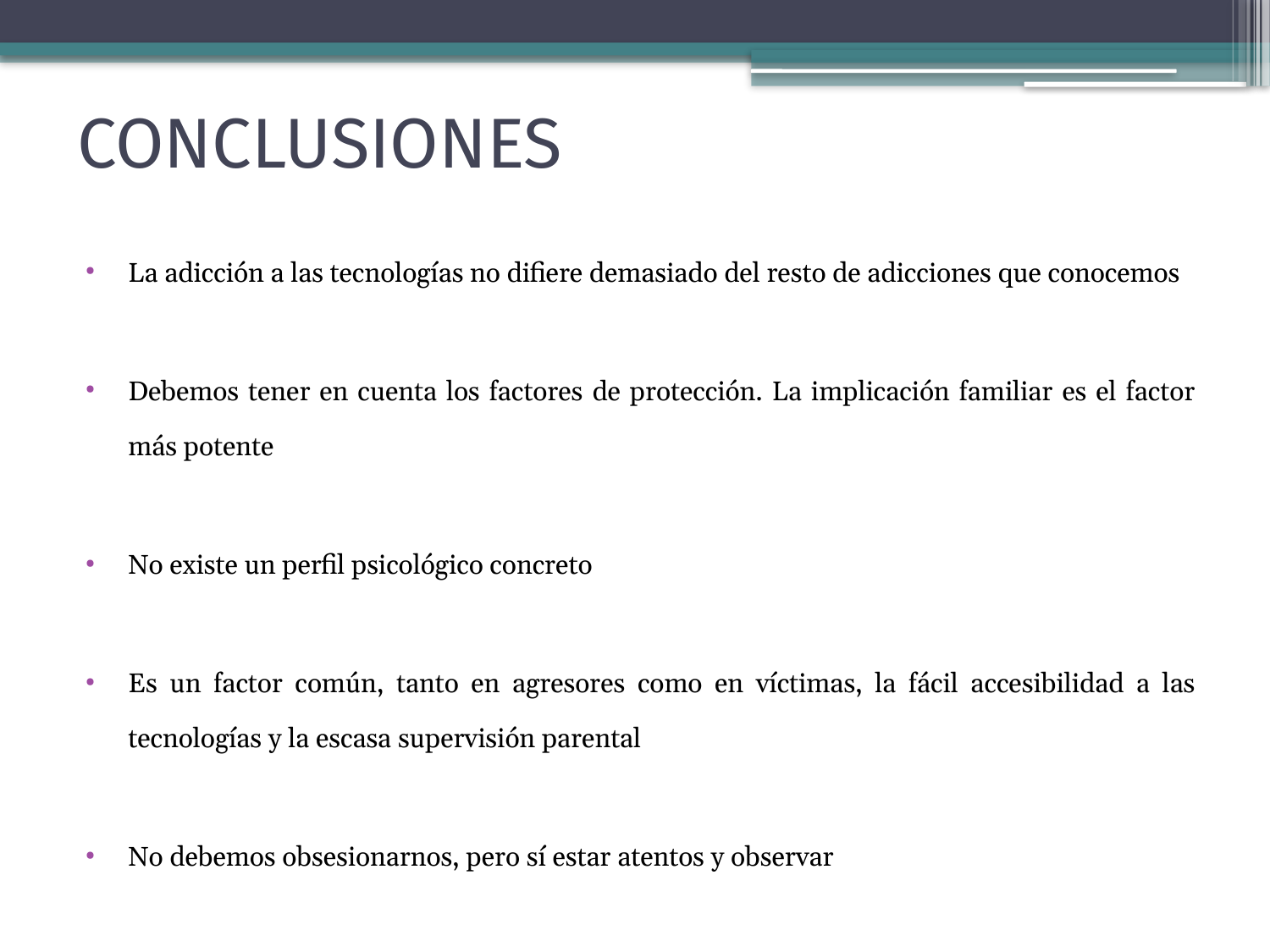

# CONCLUSIONES
La adicción a las tecnologías no difiere demasiado del resto de adicciones que conocemos

Debemos tener en cuenta los factores de protección. La implicación familiar es el factor más potente

No existe un perfil psicológico concreto

Es un factor común, tanto en agresores como en víctimas, la fácil accesibilidad a las tecnologías y la escasa supervisión parental

No debemos obsesionarnos, pero sí estar atentos y observar